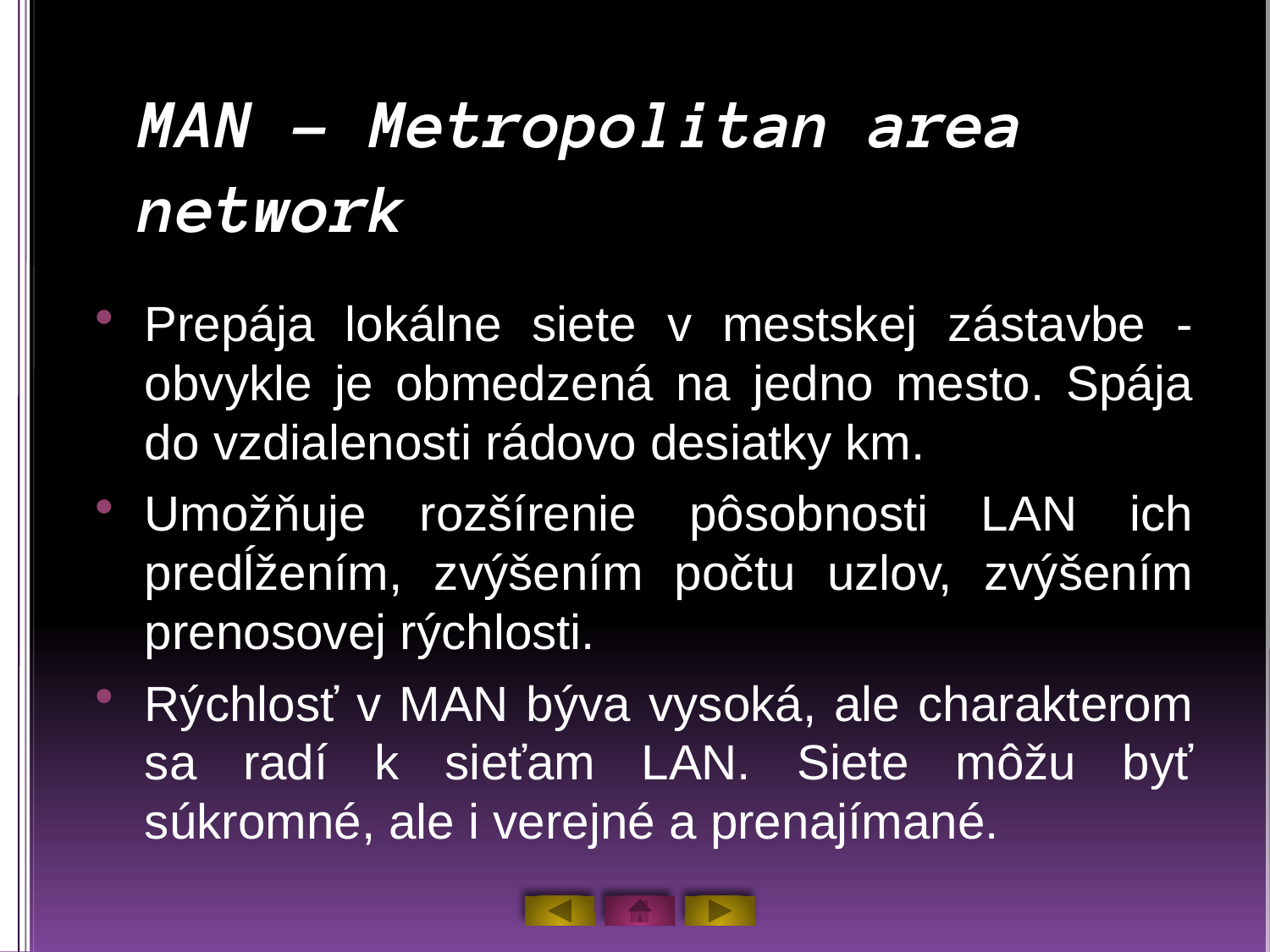

# MAN - Metropolitan area network
Prepája lokálne siete v mestskej zástavbe - obvykle je obmedzená na jedno mesto. Spája do vzdialenosti rádovo desiatky km.
Umožňuje rozšírenie pôsobnosti LAN ich predĺžením, zvýšením počtu uzlov, zvýšením prenosovej rýchlosti.
Rýchlosť v MAN býva vysoká, ale charakterom sa radí k sieťam LAN. Siete môžu byť súkromné, ale i verejné a prenajímané.